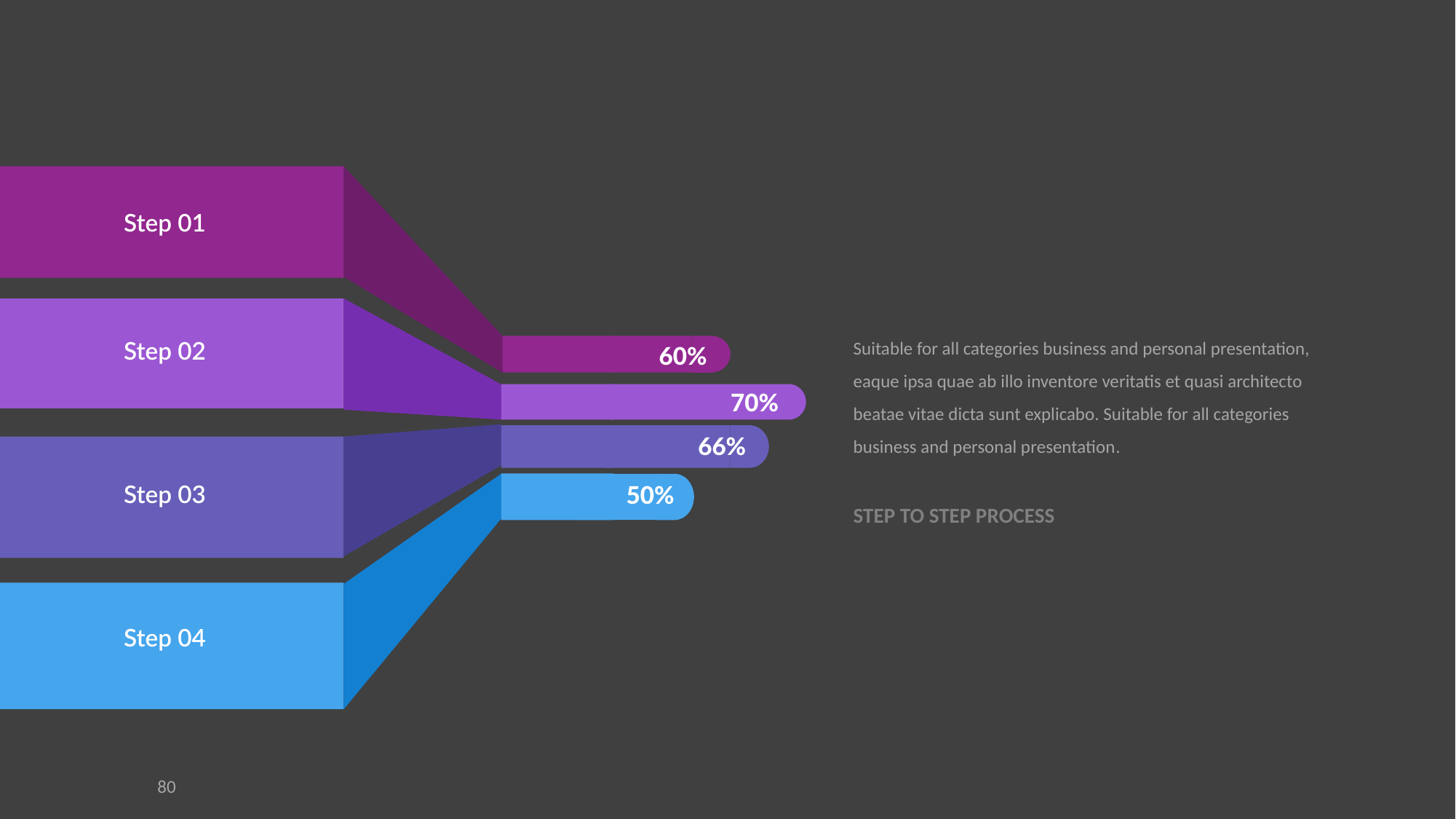

Step 01
Suitable for all categories business and personal presentation, eaque ipsa quae ab illo inventore veritatis et quasi architecto beatae vitae dicta sunt explicabo. Suitable for all categories business and personal presentation.

STEP TO STEP PROCESS
Step 02
60%
70%
66%
Step 03
50%
Step 04
80